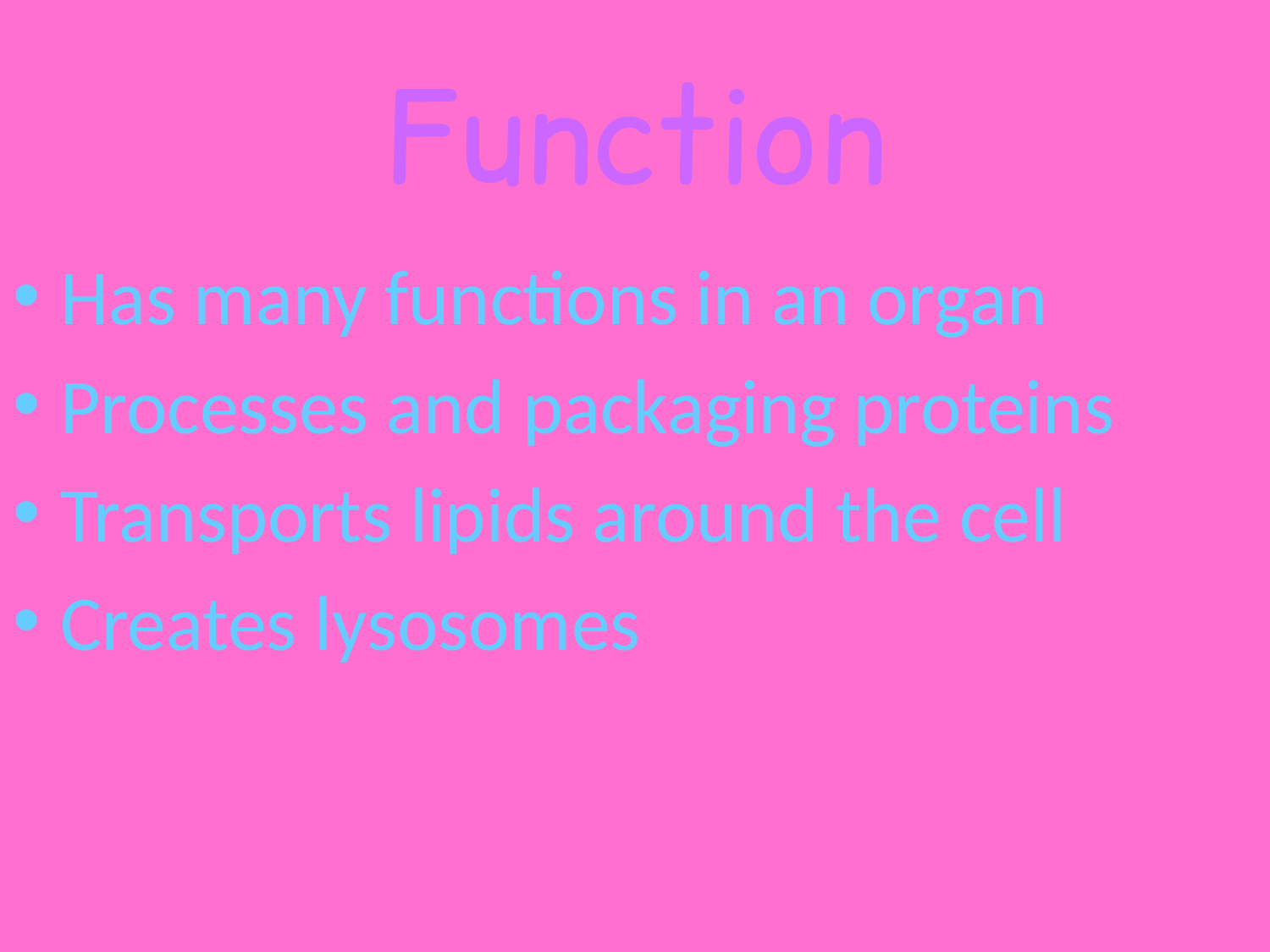

Has many functions in an organ
Processes and packaging proteins
Transports lipids around the cell
Creates lysosomes

# Function